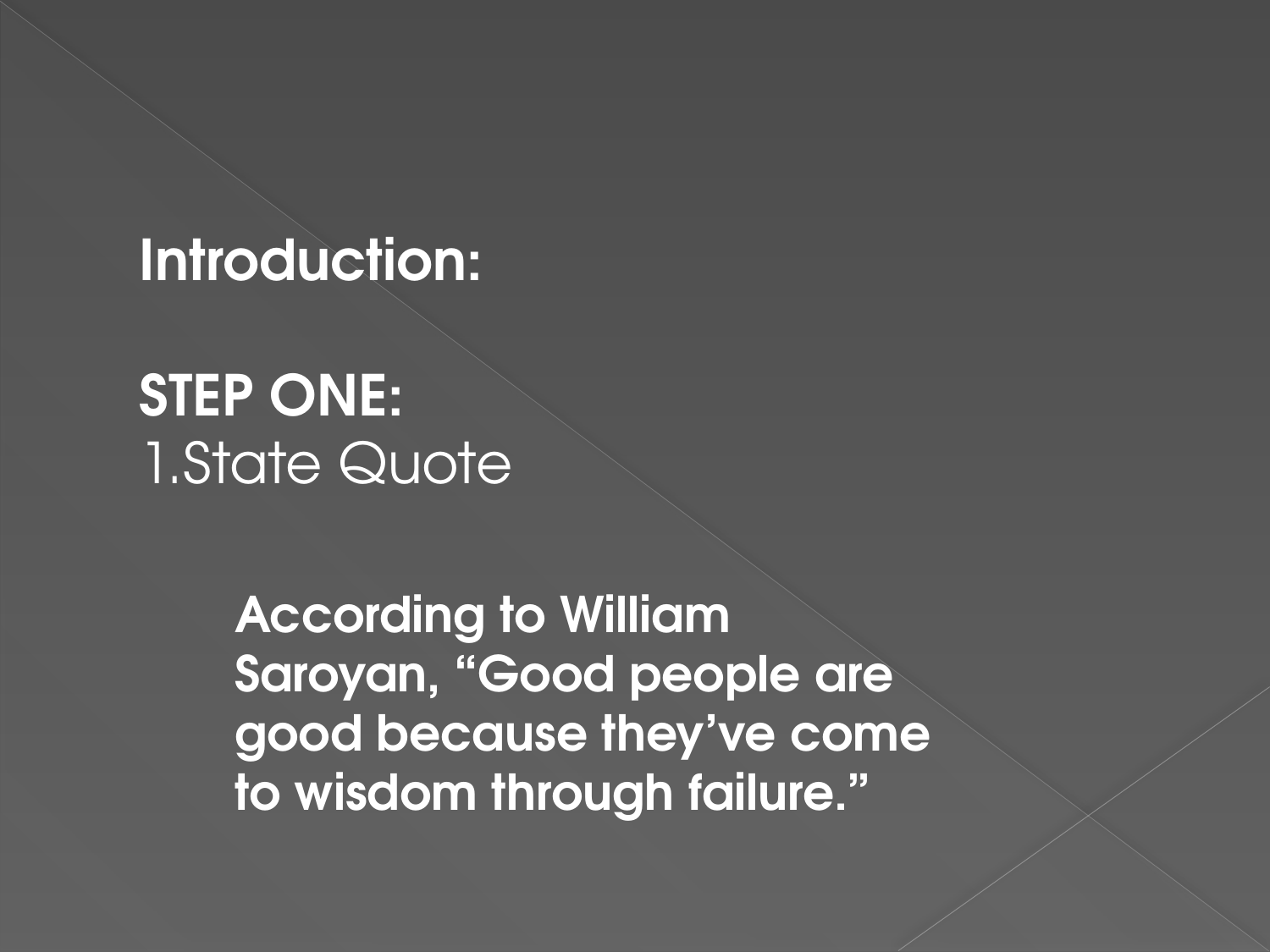

Introduction:

STEP ONE:
1.State Quote

According to William Saroyan, “Good people are good because they’ve come to wisdom through failure.”